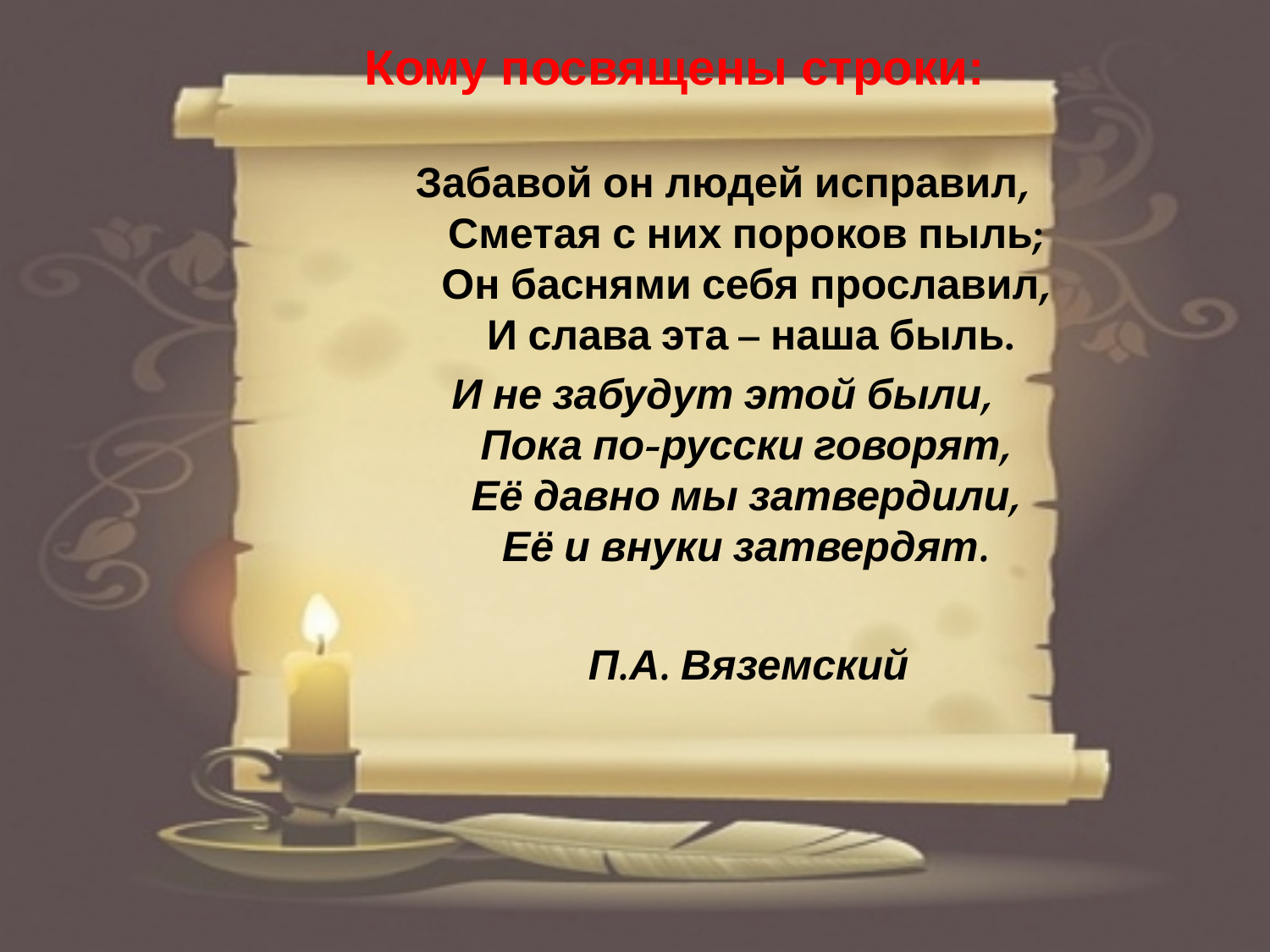

Кому посвящены строки:

#
Забавой он людей исправил,
Сметая с них пороков пыль;
Он баснями себя прославил,
И слава эта – наша быль.
И не забудут этой были,
Пока по-русски говорят,
Её давно мы затвердили,
Её и внуки затвердят.

    П.А. Вяземский